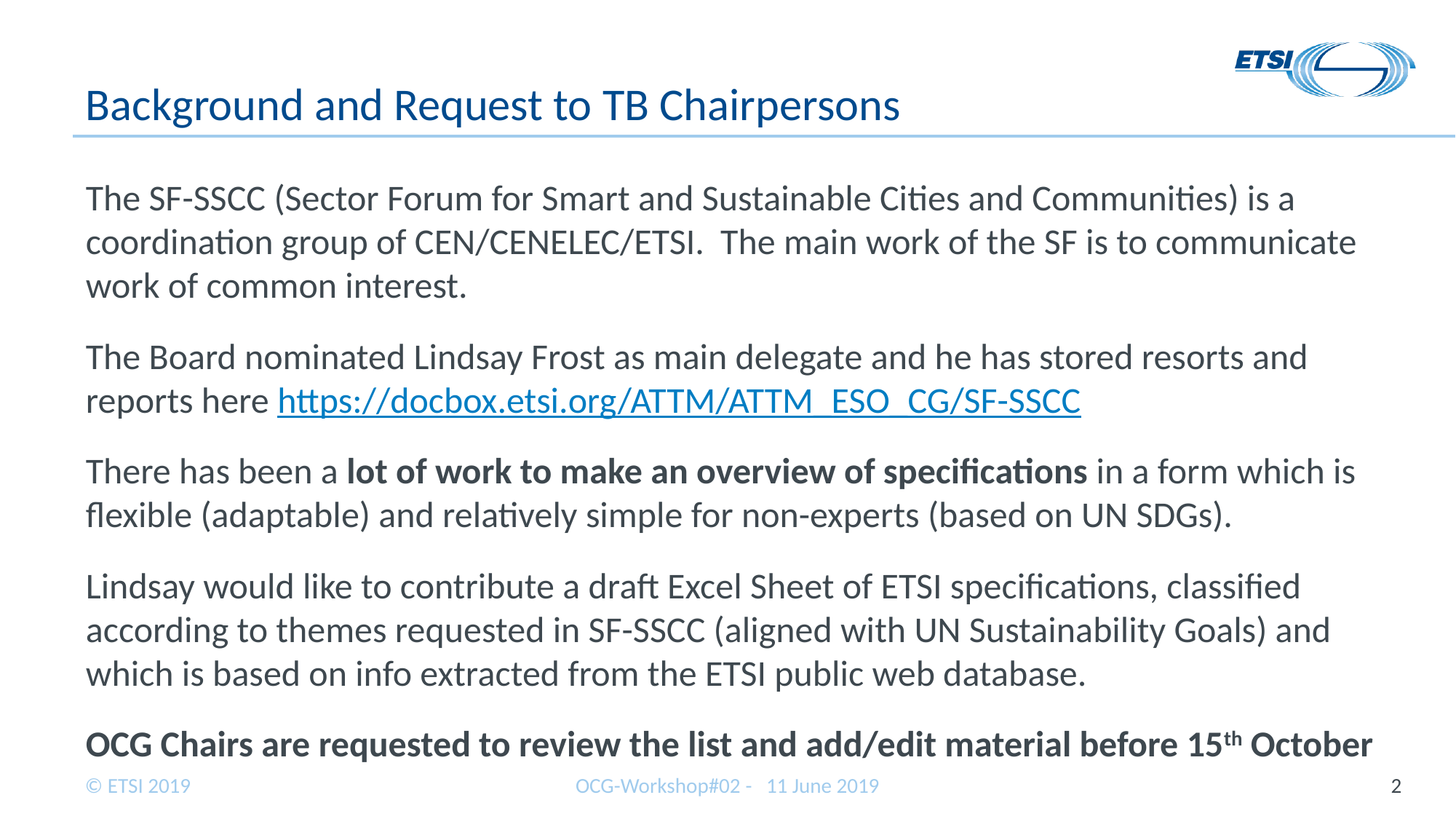

# Background and Request to TB Chairpersons
The SF-SSCC (Sector Forum for Smart and Sustainable Cities and Communities) is a coordination group of CEN/CENELEC/ETSI.  The main work of the SF is to communicate work of common interest.
The Board nominated Lindsay Frost as main delegate and he has stored resorts and reports here https://docbox.etsi.org/ATTM/ATTM_ESO_CG/SF-SSCC
There has been a lot of work to make an overview of specifications in a form which is flexible (adaptable) and relatively simple for non-experts (based on UN SDGs).
Lindsay would like to contribute a draft Excel Sheet of ETSI specifications, classified according to themes requested in SF-SSCC (aligned with UN Sustainability Goals) and which is based on info extracted from the ETSI public web database.
OCG Chairs are requested to review the list and add/edit material before 15th October
OCG-Workshop#02 -   11 June 2019